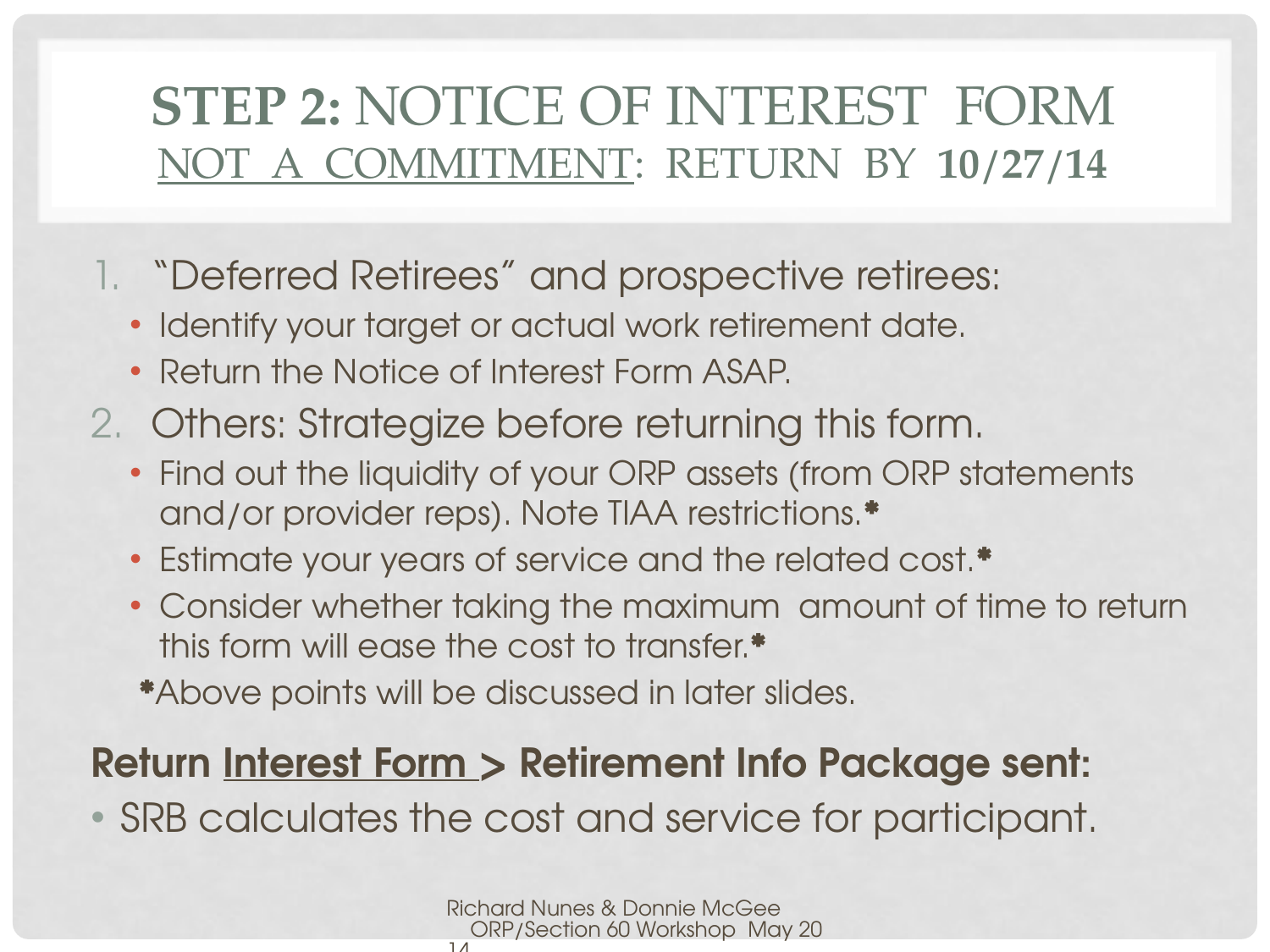

# Step 2: Notice of interest  Form Not  a  commitment:  Return  by  10/27/14
“Deferred Retirees” and prospective retirees:
Identify your target or actual work retirement date.
Return the Notice of Interest Form ASAP.
Others: Strategize before returning this form.
Find out the liquidity of your ORP assets (from ORP statements and/or provider reps). Note TIAA restrictions.*
Estimate your years of service and the related cost.*
Consider whether taking the maximum  amount of time to return this form will ease the cost to transfer.*
 *Above points will be discussed in later slides.

Return Interest Form > Retirement Info Package sent:
SRB calculates the cost and service for participant.
Richard Nunes & Donnie McGee           ORP/Section 60 Workshop  May 2014